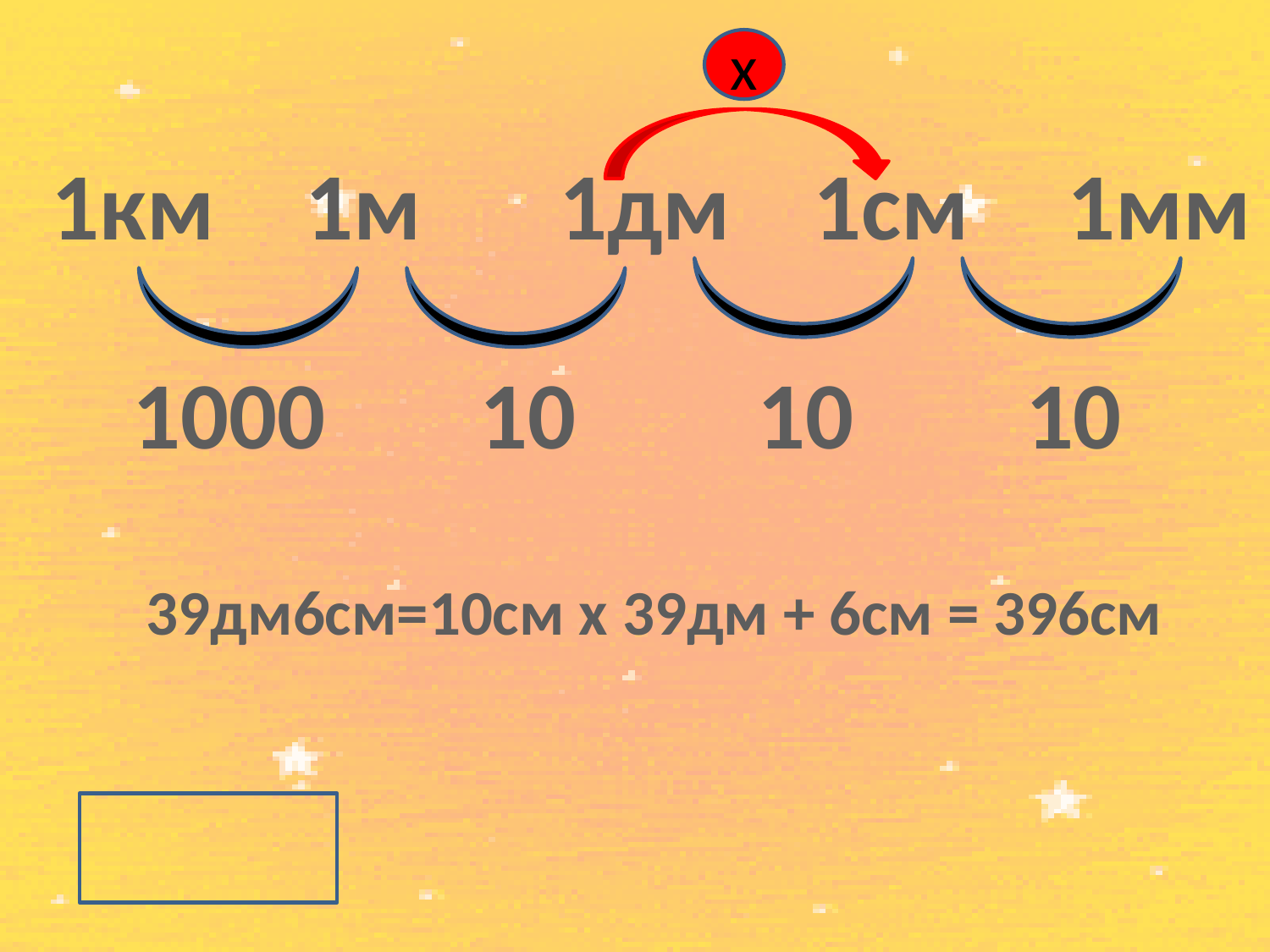

х

1км	1м		1дм	1см	1мм

1000
10
10
10
39дм6см=10см х 39дм + 6см = 396см